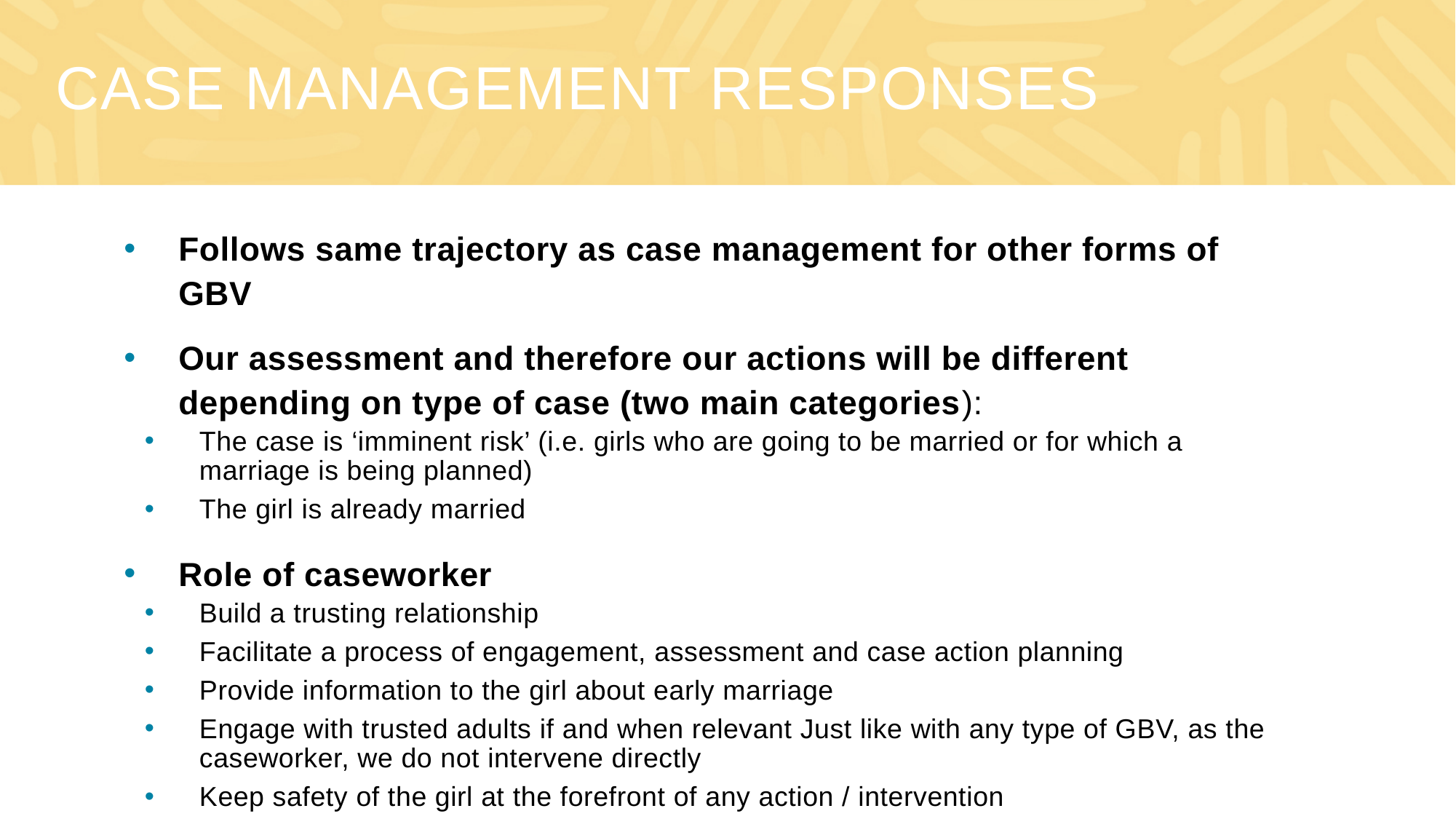

# Case management responses
Follows same trajectory as case management for other forms of GBV
Our assessment and therefore our actions will be different depending on type of case (two main categories):
The case is ‘imminent risk’ (i.e. girls who are going to be married or for which a marriage is being planned)
The girl is already married
Role of caseworker
Build a trusting relationship
Facilitate a process of engagement, assessment and case action planning
Provide information to the girl about early marriage
Engage with trusted adults if and when relevant Just like with any type of GBV, as the caseworker, we do not intervene directly
Keep safety of the girl at the forefront of any action / intervention